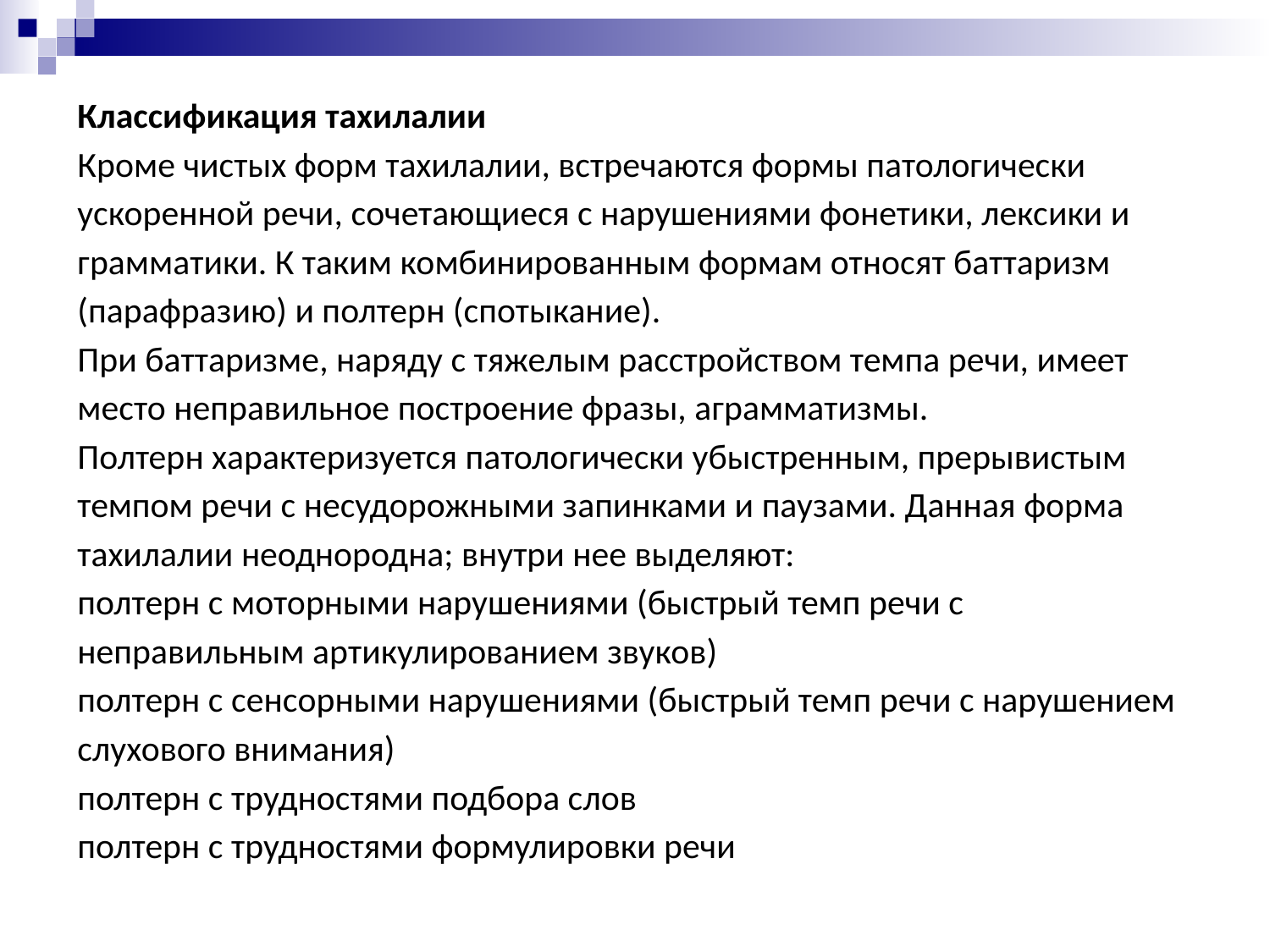

# Классификация тахилалии Кроме чистых форм тахилалии, встречаются формы патологически ускоренной речи, сочетающиеся с нарушениями фонетики, лексики и грамматики. К таким комбинированным формам относят баттаризм (парафразию) и полтерн (спотыкание). При баттаризме, наряду с тяжелым расстройством темпа речи, имеет место неправильное построение фразы, аграмматизмы. Полтерн характеризуется патологически убыстренным, прерывистым темпом речи с несудорожными запинками и паузами. Данная форма тахилалии неоднородна; внутри нее выделяют: полтерн с моторными нарушениями (быстрый темп речи с неправильным артикулированием звуков) полтерн с сенсорными нарушениями (быстрый темп речи с нарушением слухового внимания) полтерн с трудностями подбора слов полтерн с трудностями формулировки речи